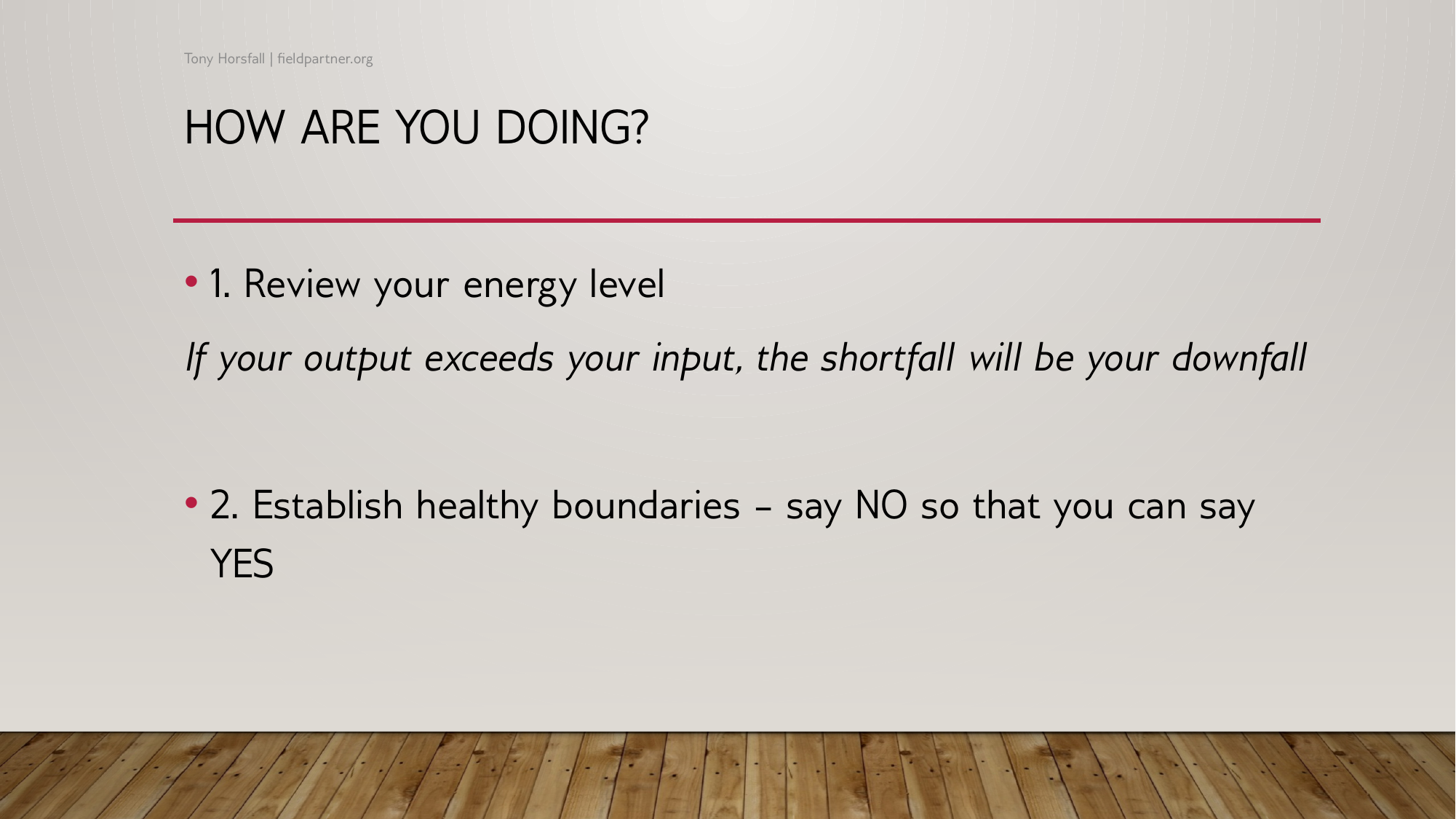

Tony Horsfall | fieldpartner.org
# HoW ARE YOU DOING?
1. Review your energy level
If your output exceeds your input, the shortfall will be your downfall

2. Establish healthy boundaries – say NO so that you can say YES